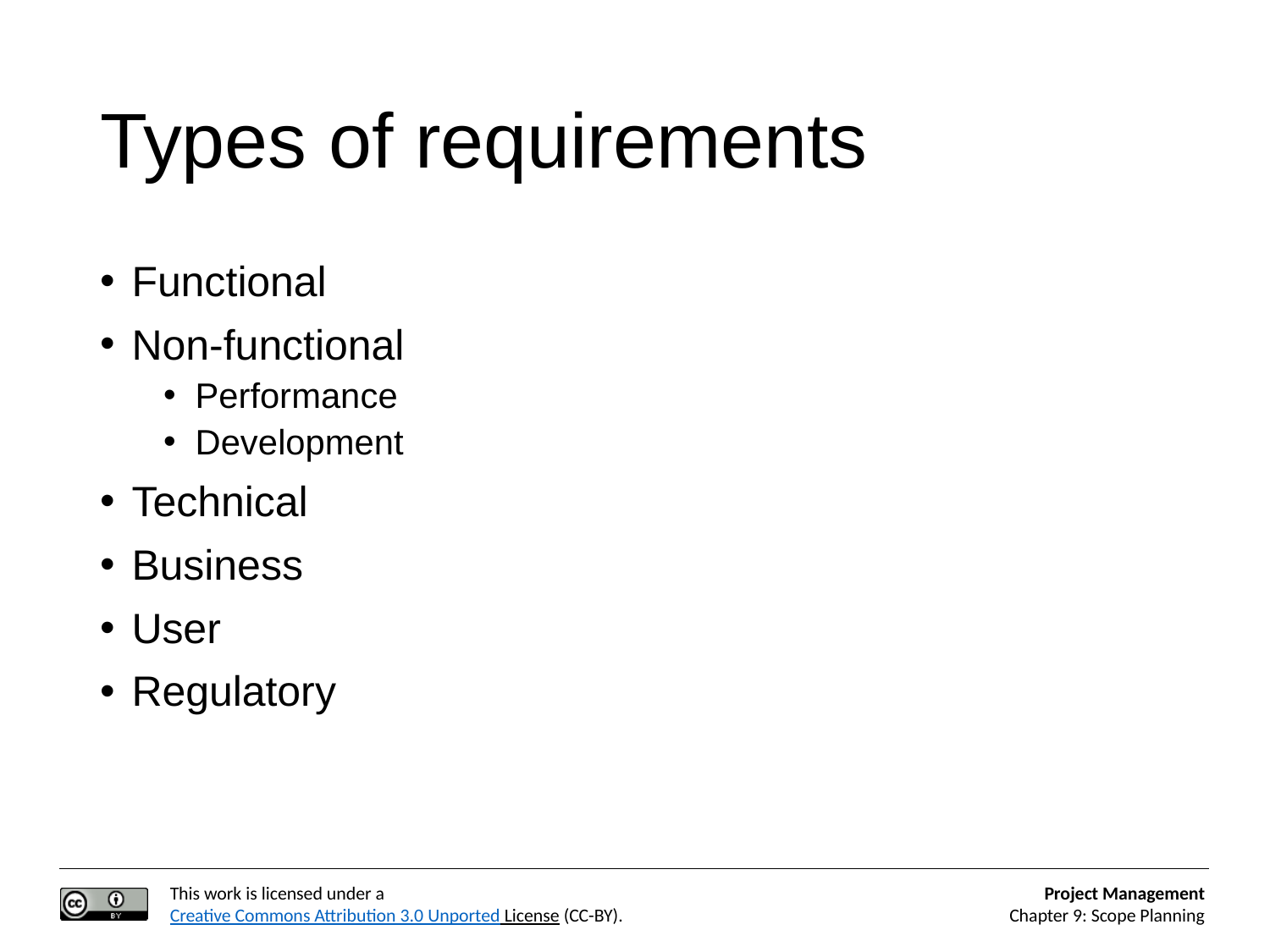

# Types of requirements
Functional
Non-functional
Performance
Development
Technical
Business
User
Regulatory